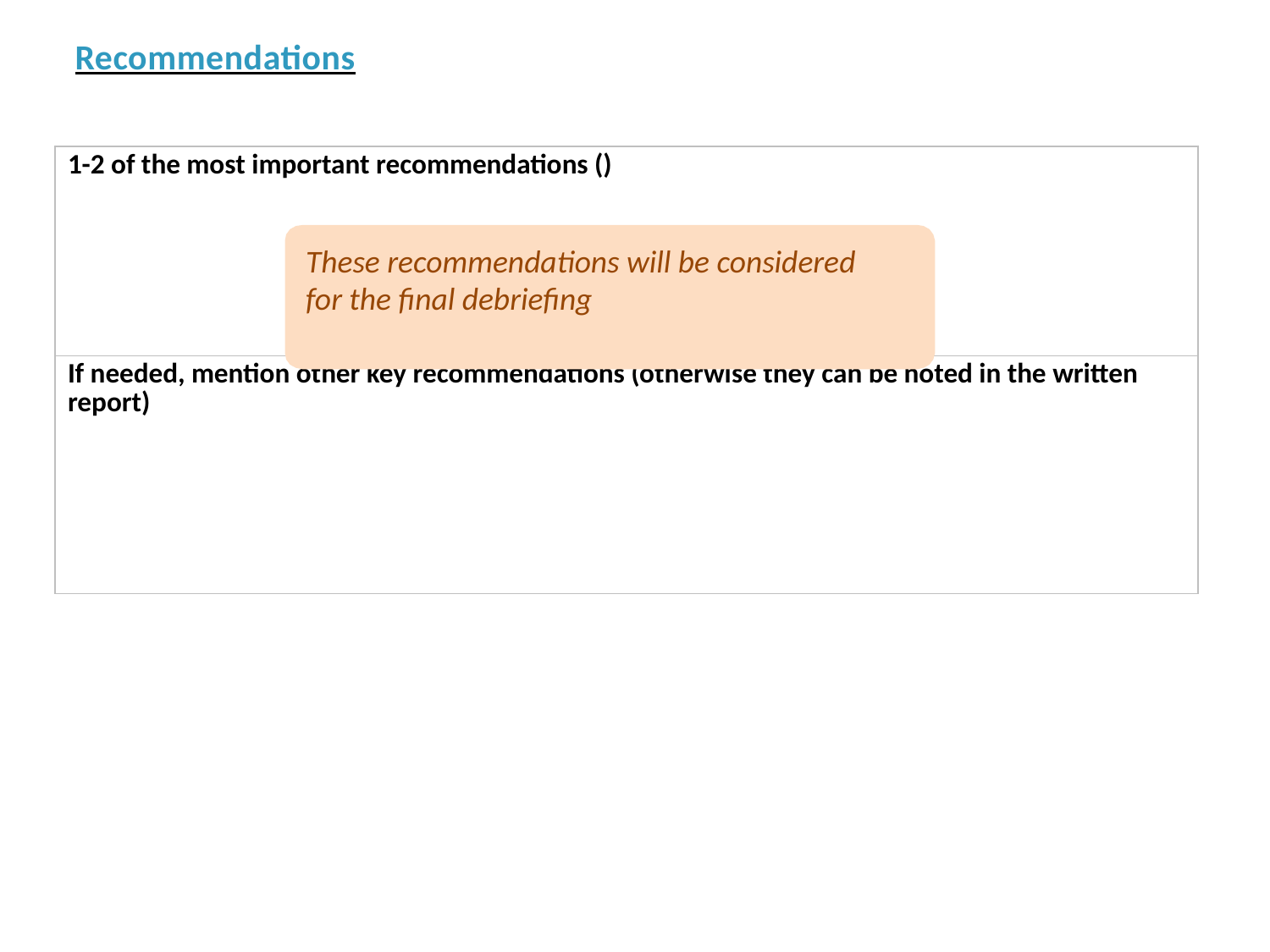

Recommendations
| 1-2 of the most important recommendations () |
| --- |
| If needed, mention other key recommendations (otherwise they can be noted in the written report) |

These recommendations will be considered for the final debriefing